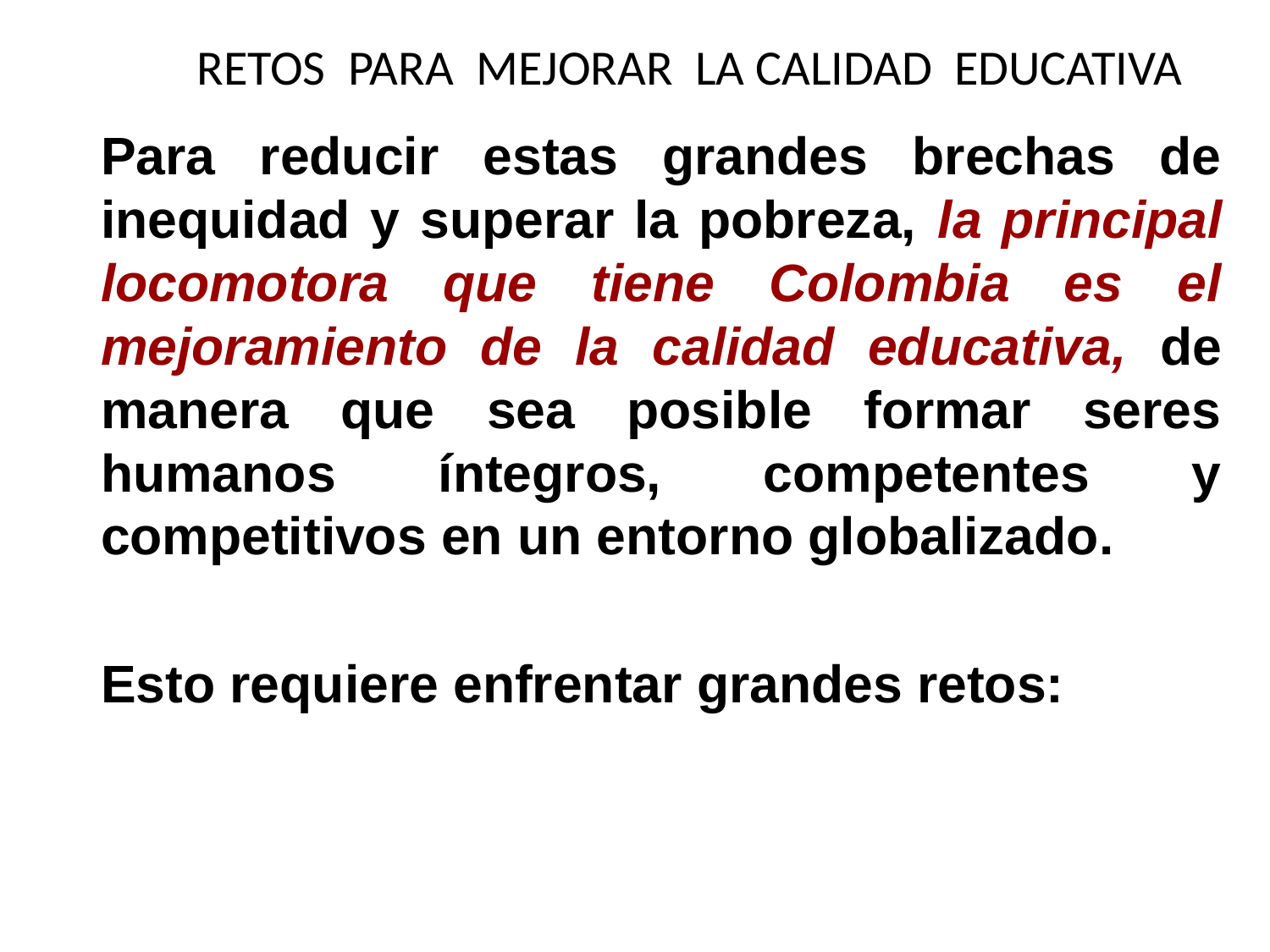

RETOS  PARA  MEJORAR  LA CALIDAD  EDUCATIVA
	Para reducir estas grandes brechas de inequidad y superar la pobreza, la principal locomotora que tiene Colombia es el mejoramiento de la calidad educativa, de manera que sea posible formar seres humanos íntegros, competentes y competitivos en un entorno globalizado.

Esto requiere enfrentar grandes retos: